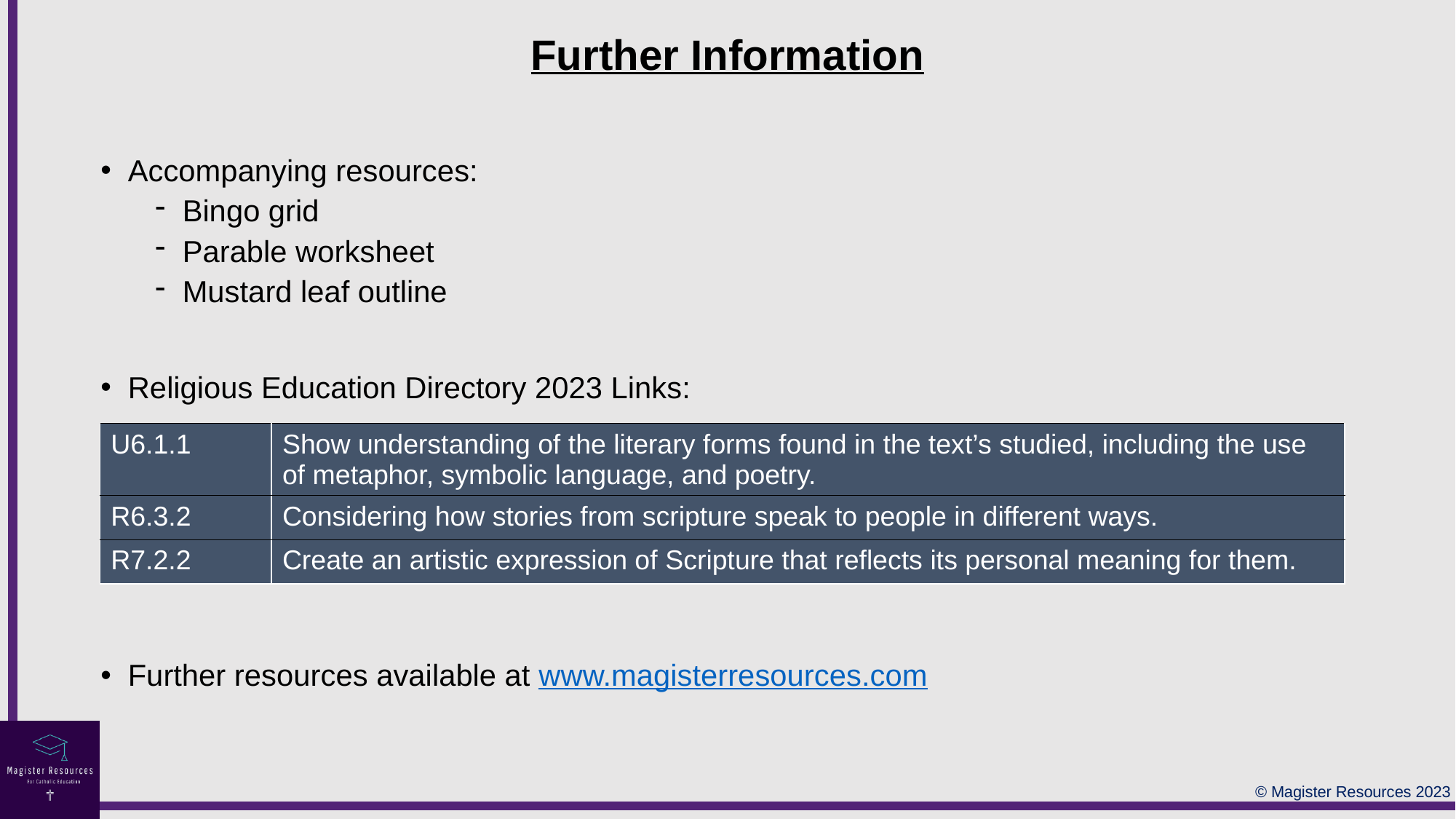

# Further Information
Accompanying resources:
Bingo grid
Parable worksheet
Mustard leaf outline

Religious Education Directory 2023 Links:

Further resources available at www.magisterresources.com

| U6.1.1 | Show understanding of the literary forms found in the text’s studied, including the use of metaphor, symbolic language, and poetry. |
| --- | --- |
| R6.3.2 | Considering how stories from scripture speak to people in different ways. |
| R7.2.2 | Create an artistic expression of Scripture that reflects its personal meaning for them. |